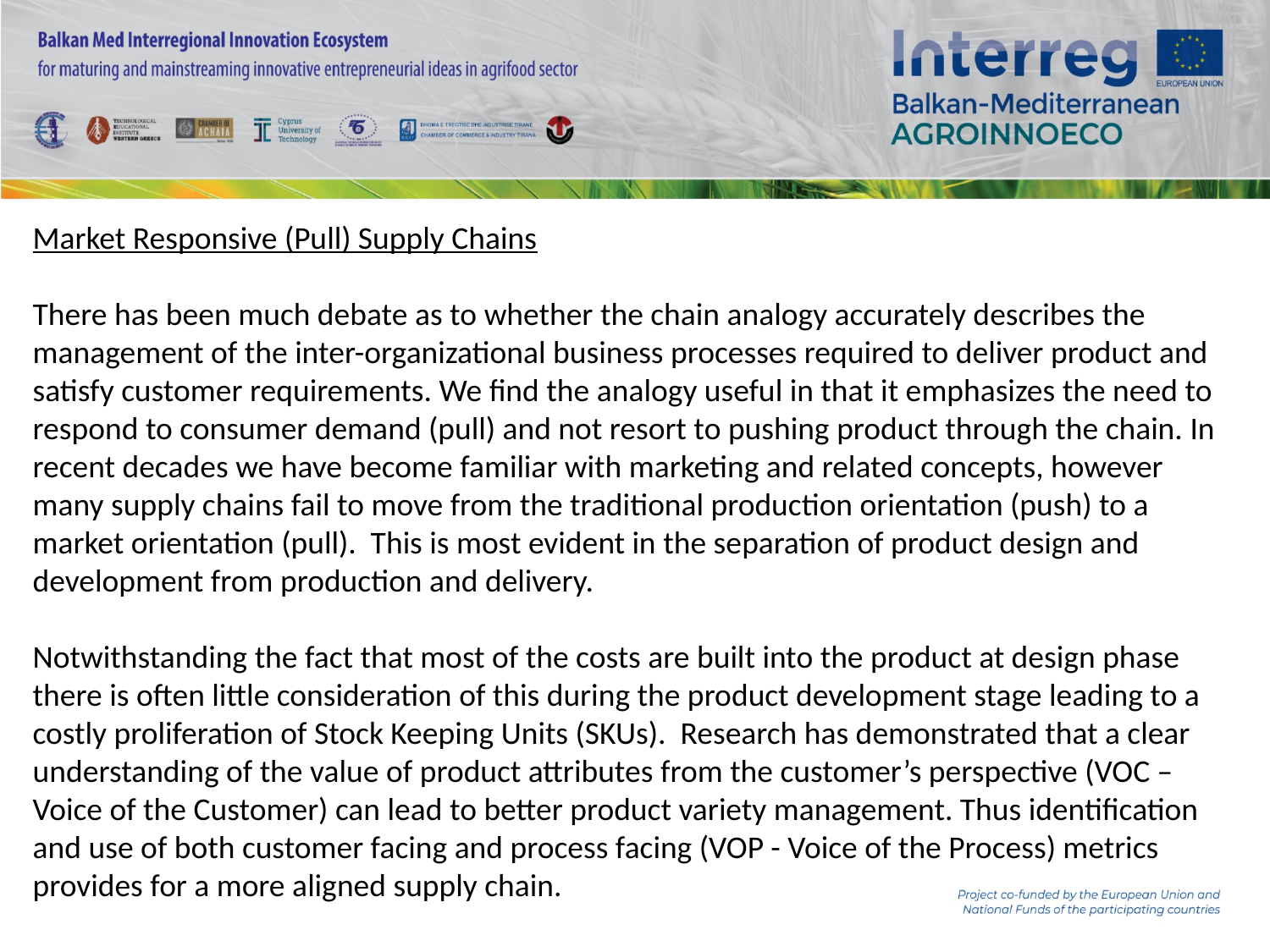

Market Responsive (Pull) Supply Chains

There has been much debate as to whether the chain analogy accurately describes the management of the inter-organizational business processes required to deliver product and satisfy customer requirements. We find the analogy useful in that it emphasizes the need to respond to consumer demand (pull) and not resort to pushing product through the chain. In recent decades we have become familiar with marketing and related concepts, however many supply chains fail to move from the traditional production orientation (push) to a market orientation (pull).  This is most evident in the separation of product design and development from production and delivery.

Notwithstanding the fact that most of the costs are built into the product at design phase there is often little consideration of this during the product development stage leading to a costly proliferation of Stock Keeping Units (SKUs).  Research has demonstrated that a clear understanding of the value of product attributes from the customer’s perspective (VOC – Voice of the Customer) can lead to better product variety management. Thus identification and use of both customer facing and process facing (VOP - Voice of the Process) metrics provides for a more aligned supply chain.